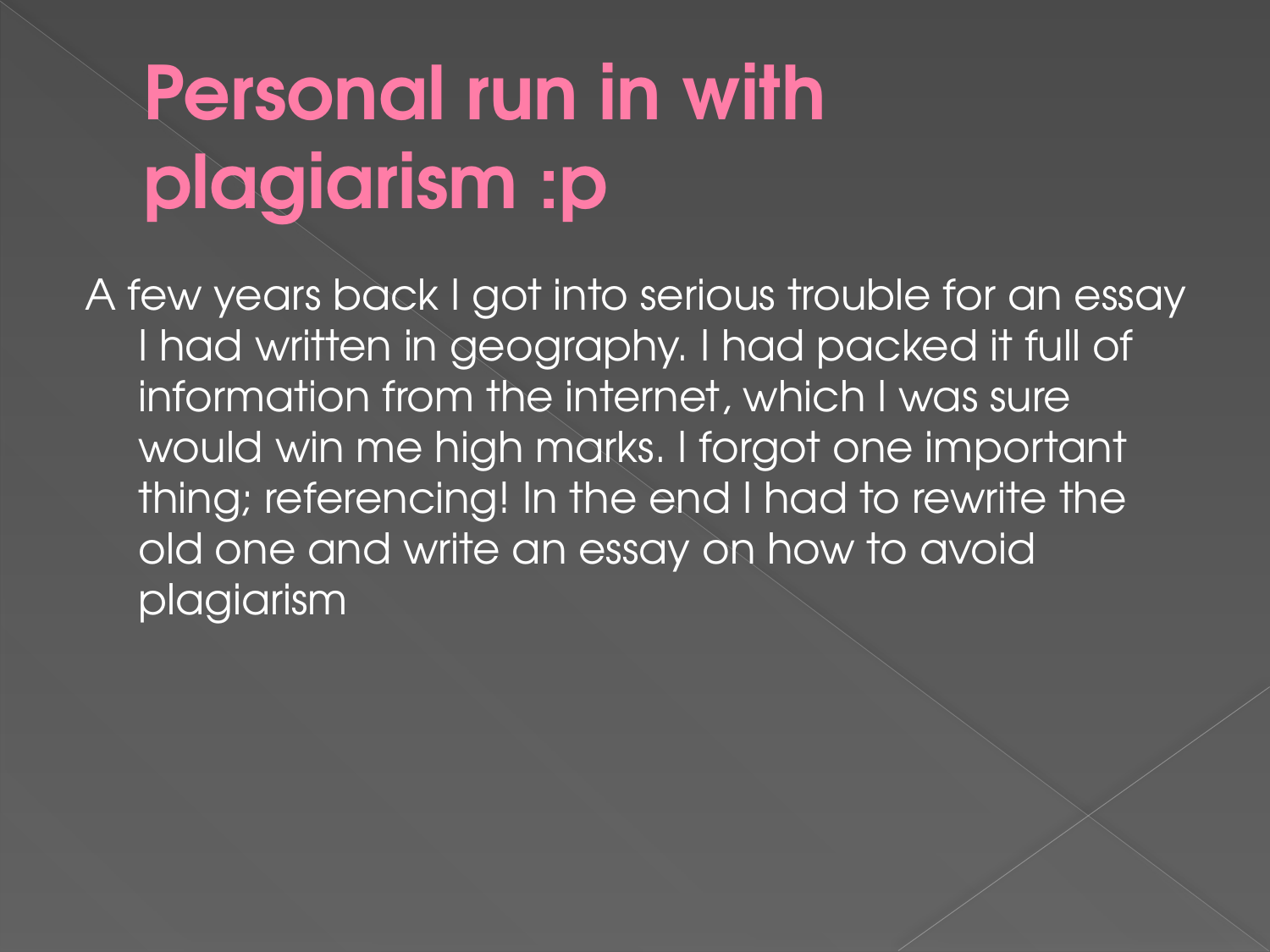

# Personal run in with plagiarism :p
A few years back I got into serious trouble for an essay I had written in geography. I had packed it full of information from the internet, which I was sure would win me high marks. I forgot one important thing; referencing! In the end I had to rewrite the old one and write an essay on how to avoid plagiarism